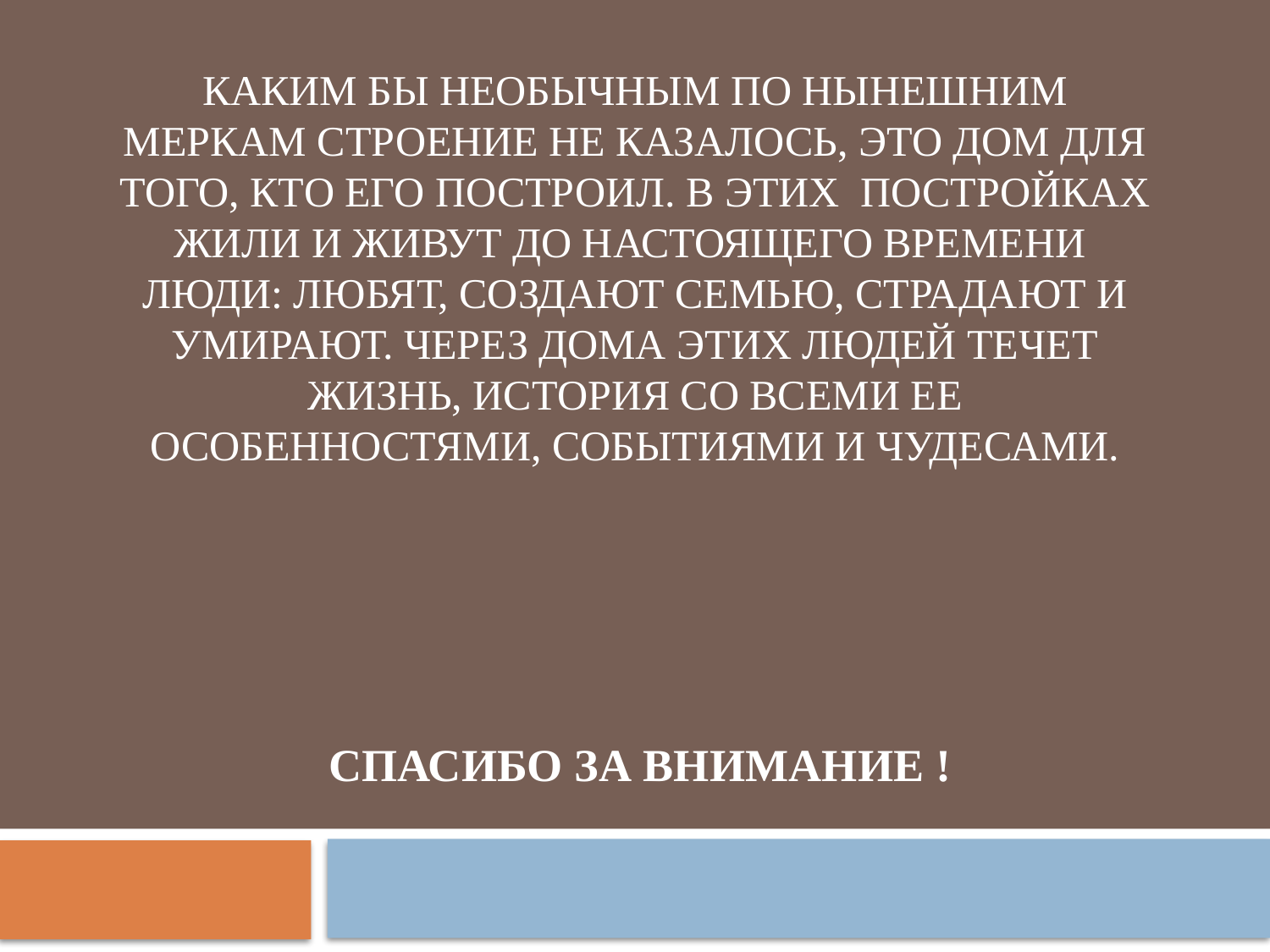

# Каким бы необычным по нынешним меркам строение не казалось, это дом для того, кто его построил. В этих  постройках жили и живут до настоящего времени  люди: любят, создают семью, страдают и умирают. Через дома этих людей течет жизнь, история со всеми ее особенностями, событиями и чудесами.

СПАСИБО ЗА ВНИМАНИЕ !